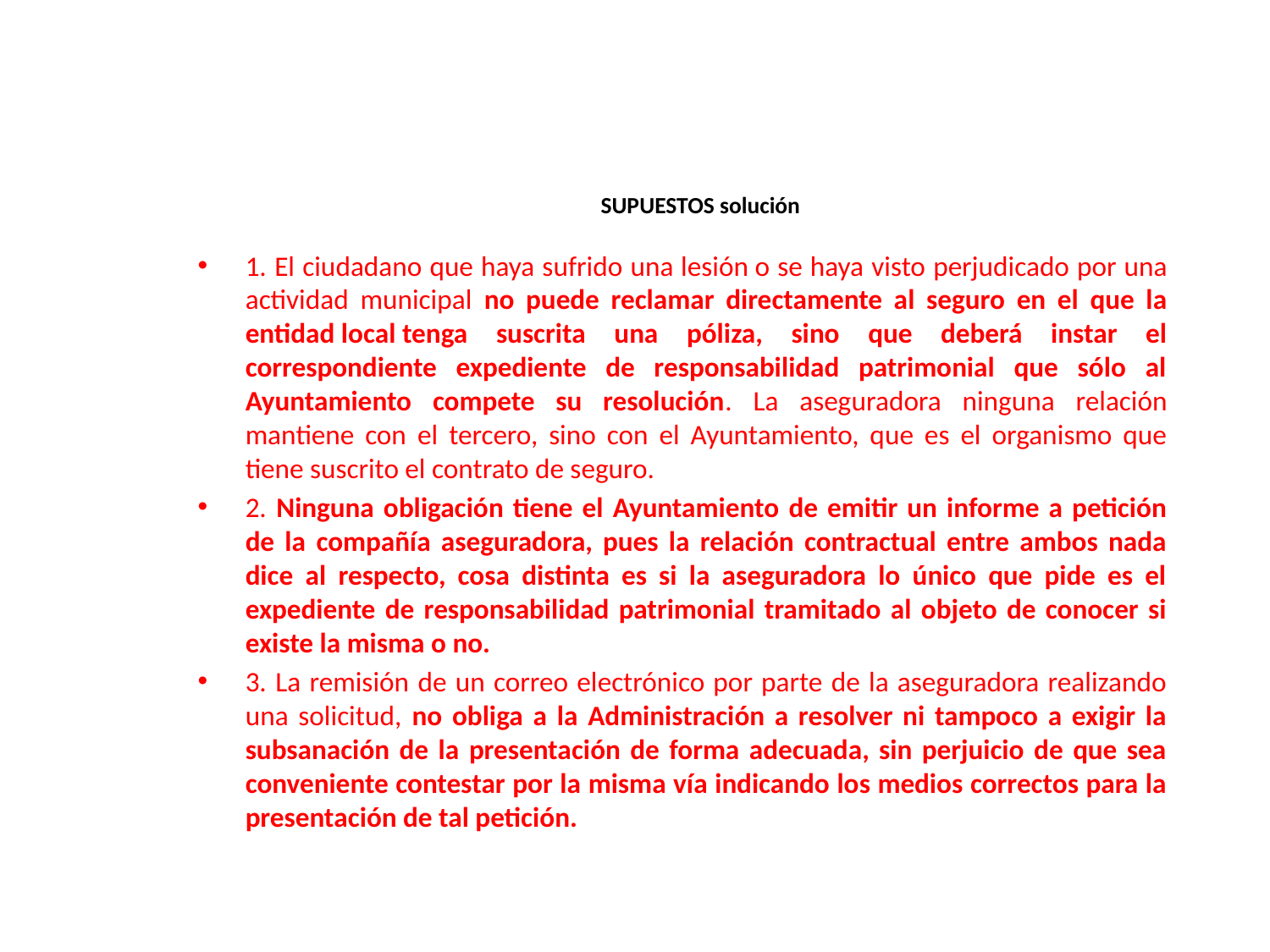

# SUPUESTOS solución
1. El ciudadano que haya sufrido una lesión o se haya visto perjudicado por una actividad municipal no puede reclamar directamente al seguro en el que la entidad local tenga suscrita una póliza, sino que deberá instar el correspondiente expediente de responsabilidad patrimonial que sólo al Ayuntamiento compete su resolución. La aseguradora ninguna relación mantiene con el tercero, sino con el Ayuntamiento, que es el organismo que tiene suscrito el contrato de seguro.
2. Ninguna obligación tiene el Ayuntamiento de emitir un informe a petición de la compañía aseguradora, pues la relación contractual entre ambos nada dice al respecto, cosa distinta es si la aseguradora lo único que pide es el expediente de responsabilidad patrimonial tramitado al objeto de conocer si existe la misma o no.
3. La remisión de un correo electrónico por parte de la aseguradora realizando una solicitud, no obliga a la Administración a resolver ni tampoco a exigir la subsanación de la presentación de forma adecuada, sin perjuicio de que sea conveniente contestar por la misma vía indicando los medios correctos para la presentación de tal petición.